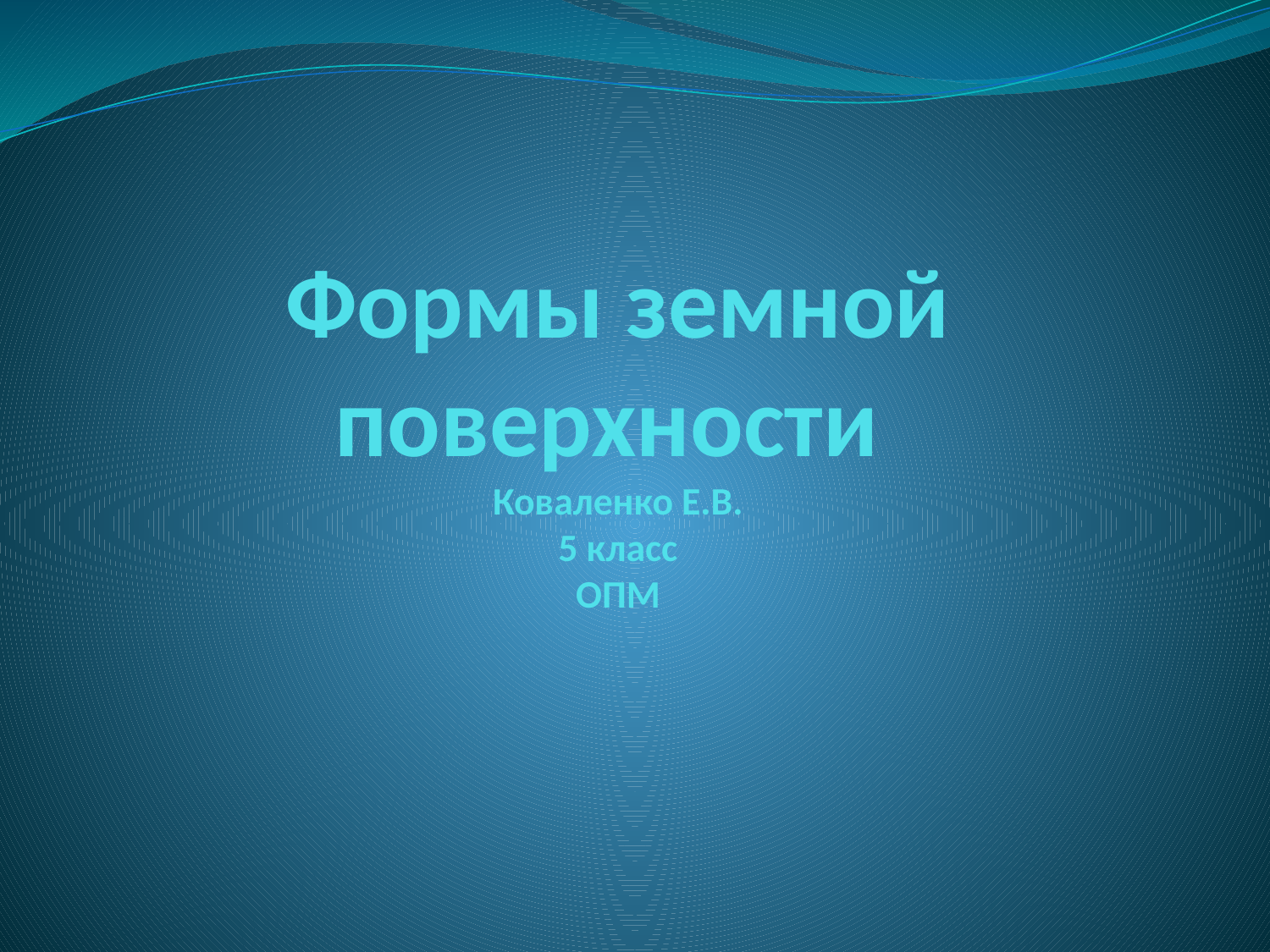

# Формы земной поверхности Коваленко Е.В. 5 класс ОПМ